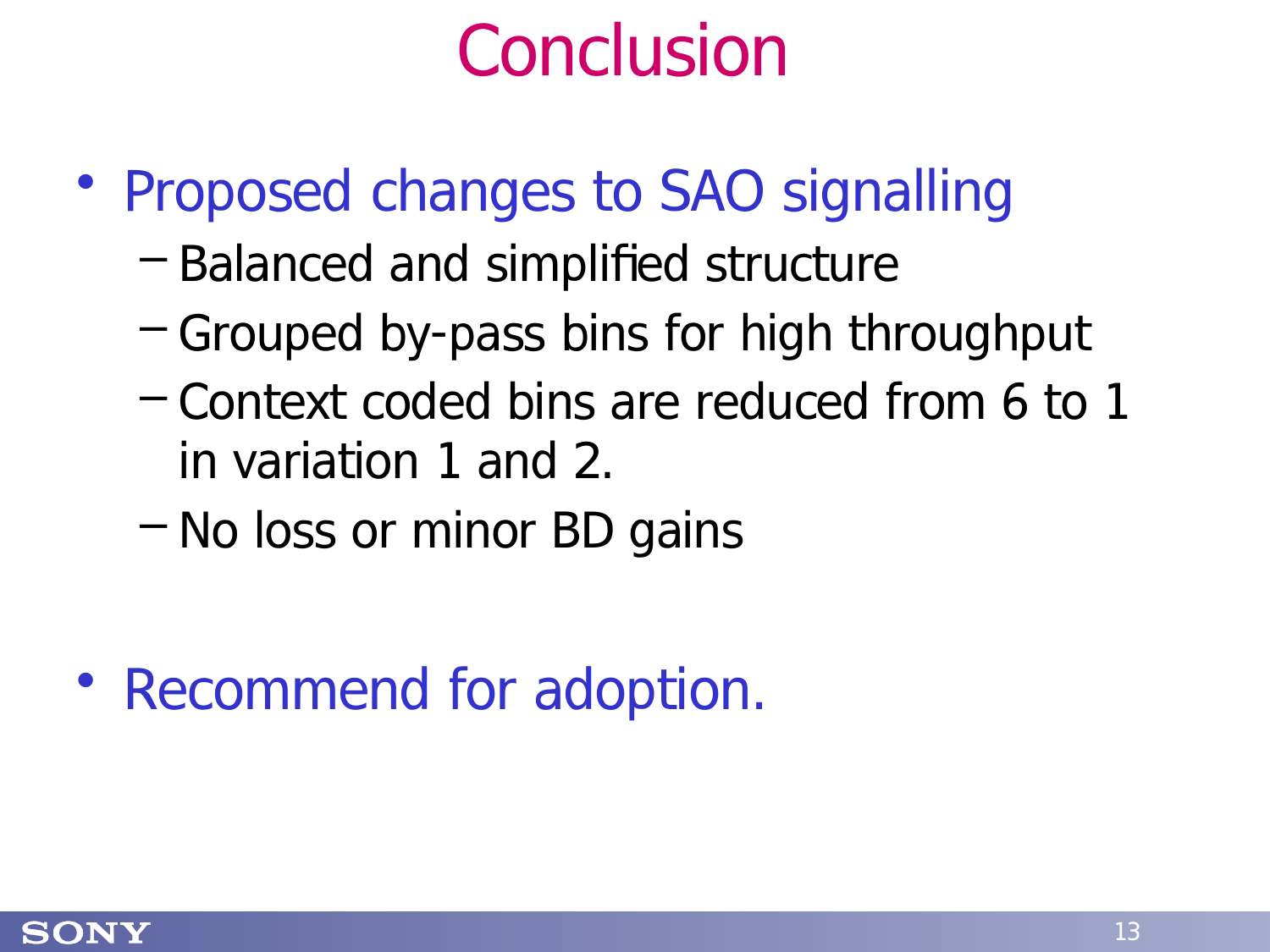

# Conclusion
Proposed changes to SAO signalling
Balanced and simplified structure
Grouped by-pass bins for high throughput
Context coded bins are reduced from 6 to 1 in variation 1 and 2.
No loss or minor BD gains

Recommend for adoption.

13